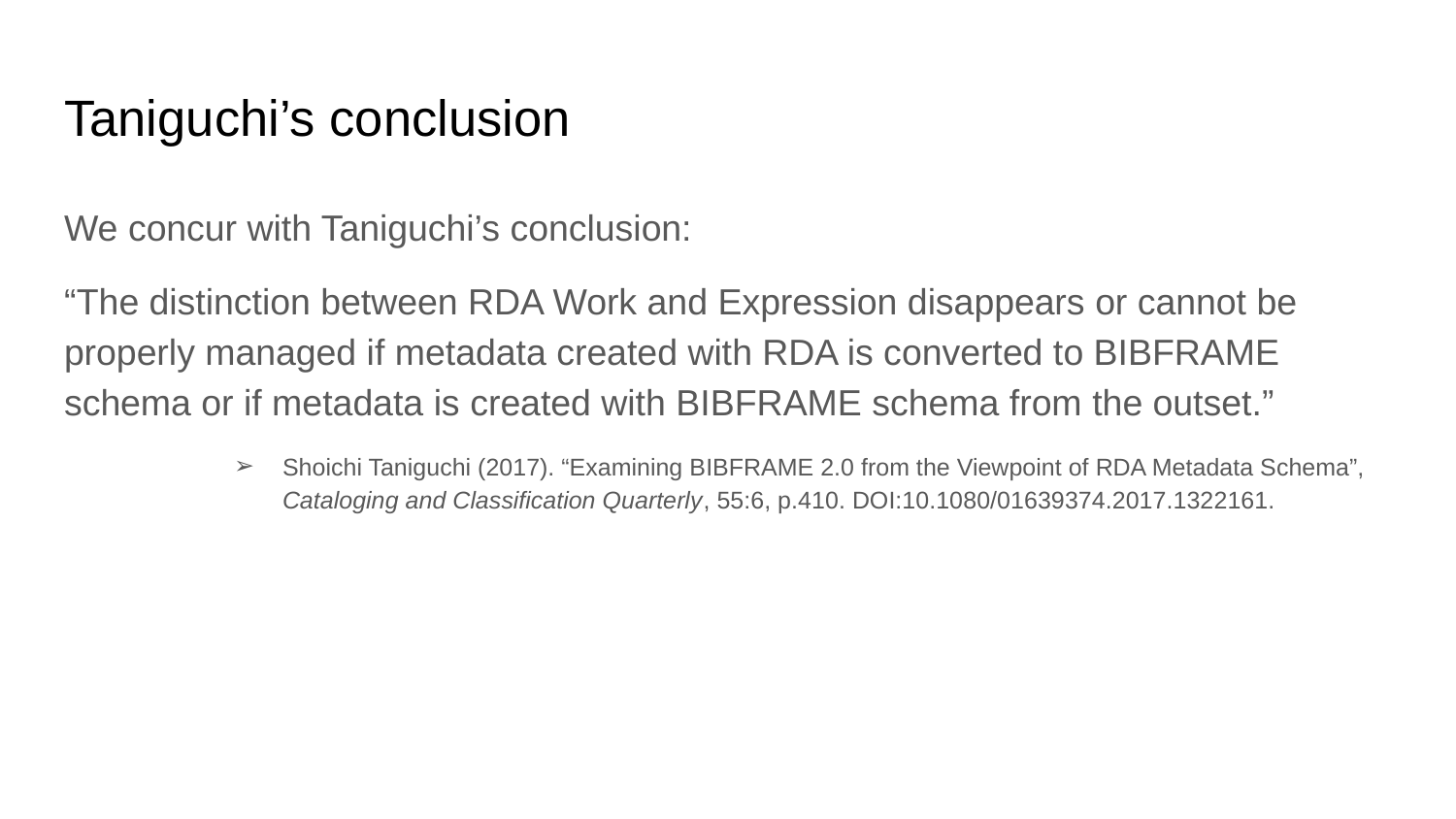

# Taniguchi’s conclusion
We concur with Taniguchi’s conclusion:
“The distinction between RDA Work and Expression disappears or cannot be properly managed if metadata created with RDA is converted to BIBFRAME schema or if metadata is created with BIBFRAME schema from the outset.”
Shoichi Taniguchi (2017). “Examining BIBFRAME 2.0 from the Viewpoint of RDA Metadata Schema”, Cataloging and Classification Quarterly, 55:6, p.410. DOI:10.1080/01639374.2017.1322161.